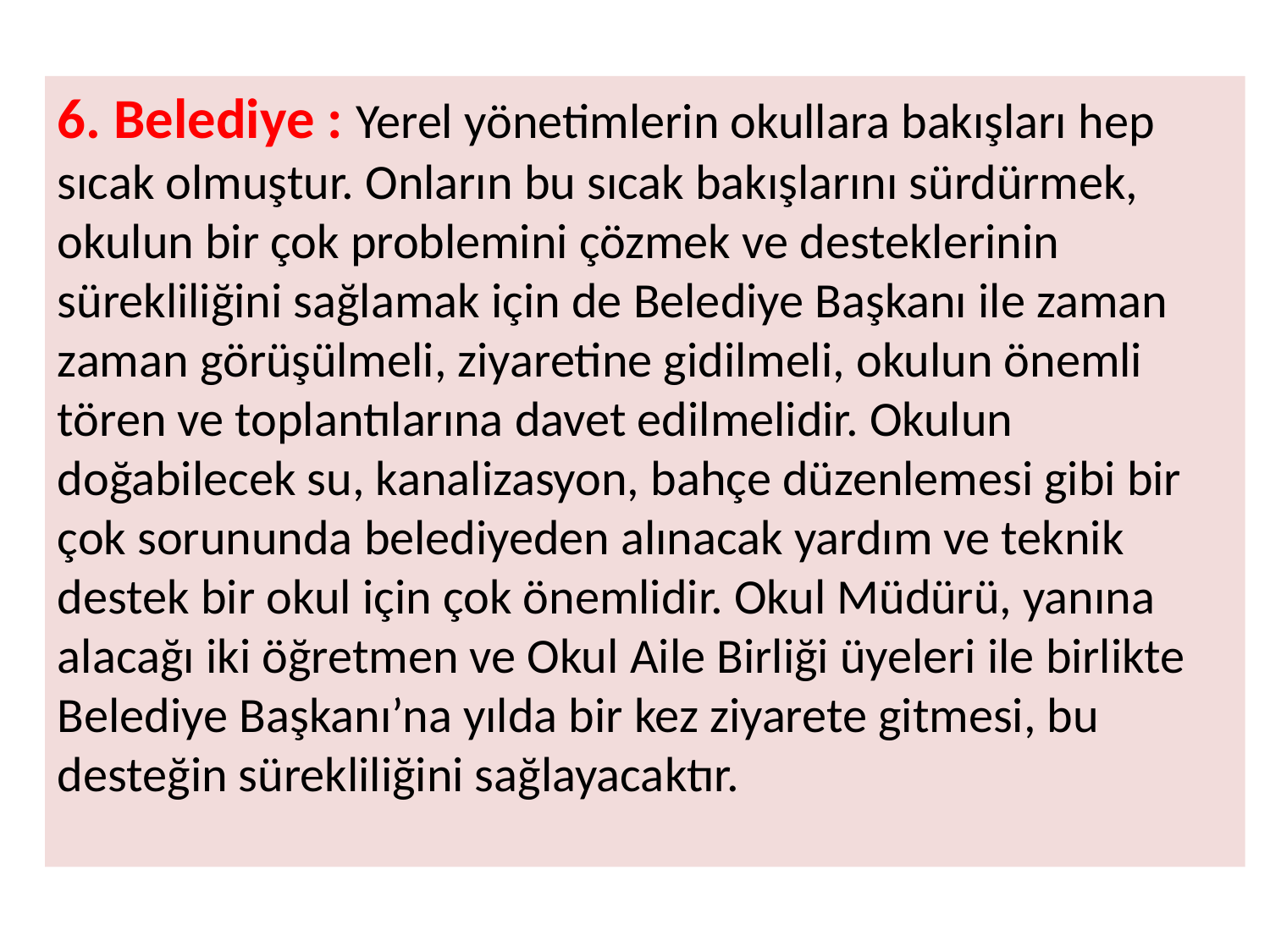

6. Belediye : Yerel yönetimlerin okullara bakışları hep sıcak olmuştur. Onların bu sıcak bakışlarını sürdürmek, okulun bir çok problemini çözmek ve desteklerinin sürekliliğini sağlamak için de Belediye Başkanı ile zaman zaman görüşülmeli, ziyaretine gidilmeli, okulun önemli tören ve toplantılarına davet edilmelidir. Okulun doğabilecek su, kanalizasyon, bahçe düzenlemesi gibi bir çok sorununda belediyeden alınacak yardım ve teknik destek bir okul için çok önemlidir. Okul Müdürü, yanına alacağı iki öğretmen ve Okul Aile Birliği üyeleri ile birlikte Belediye Başkanı’na yılda bir kez ziyarete gitmesi, bu desteğin sürekliliğini sağlayacaktır.